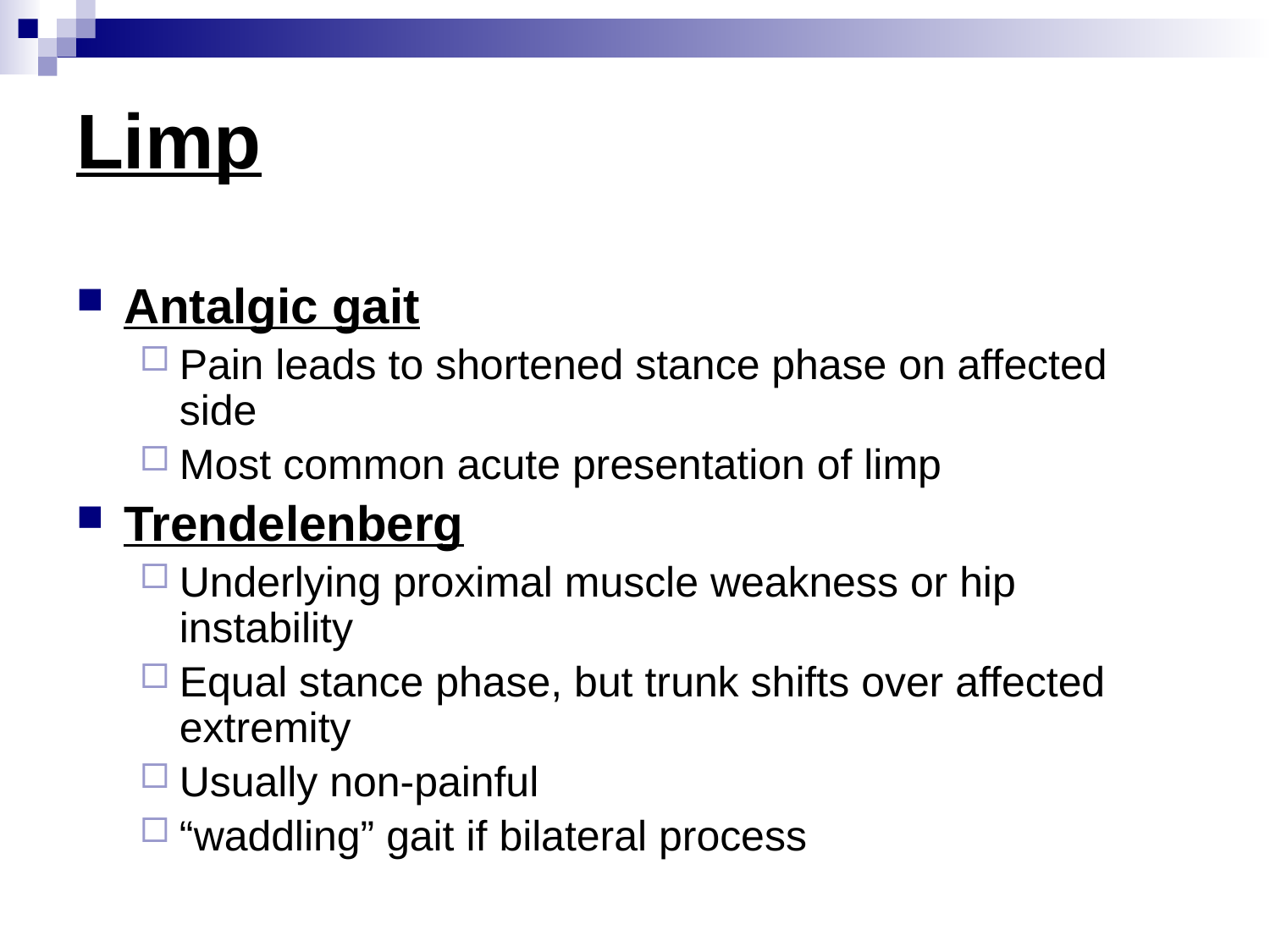

# Limp
Antalgic gait
Pain leads to shortened stance phase on affected side
Most common acute presentation of limp
Trendelenberg
Underlying proximal muscle weakness or hip instability
Equal stance phase, but trunk shifts over affected extremity
Usually non-painful
“waddling” gait if bilateral process